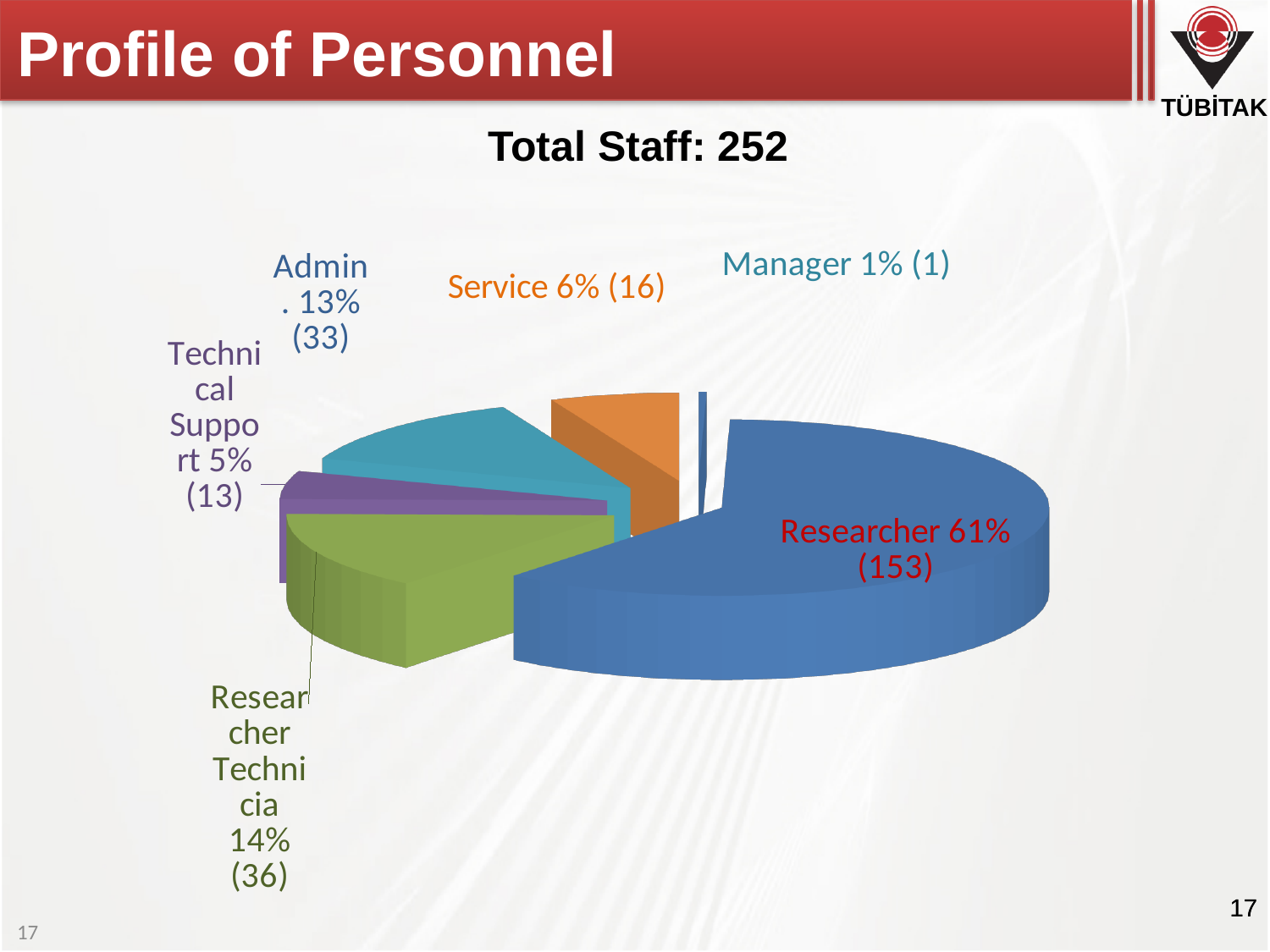

Profile of Personnel
Total Staff: 252

[unsupported chart]

17
17
17